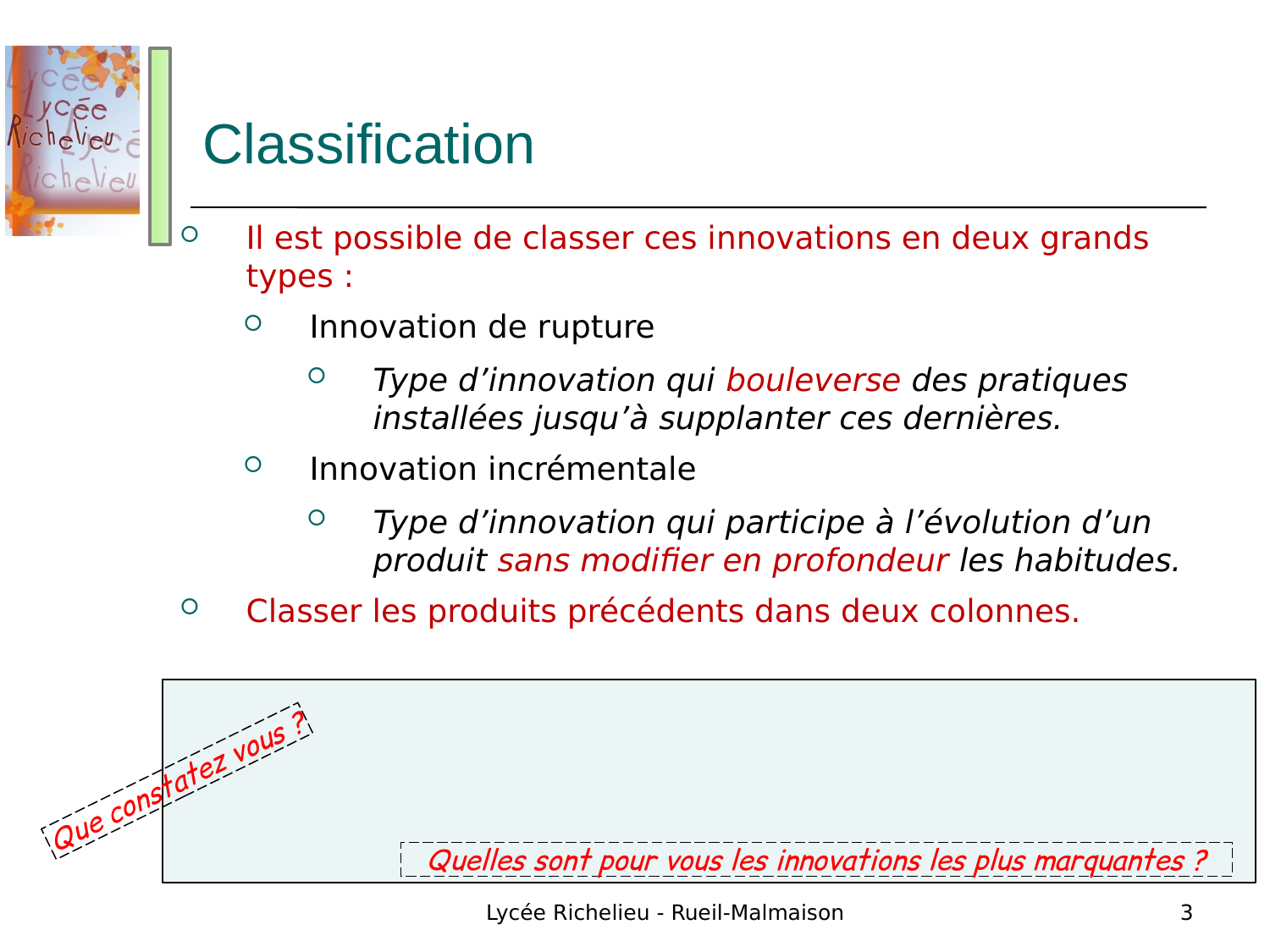

# Classification
Il est possible de classer ces innovations en deux grands types :
Innovation de rupture
Type d’innovation qui bouleverse des pratiques installées jusqu’à supplanter ces dernières.
Innovation incrémentale
Type d’innovation qui participe à l’évolution d’un produit sans modifier en profondeur les habitudes.
Classer les produits précédents dans deux colonnes.

Que constatez vous ?
Quelles sont pour vous les innovations les plus marquantes ?
Lycée Richelieu - Rueil-Malmaison
3